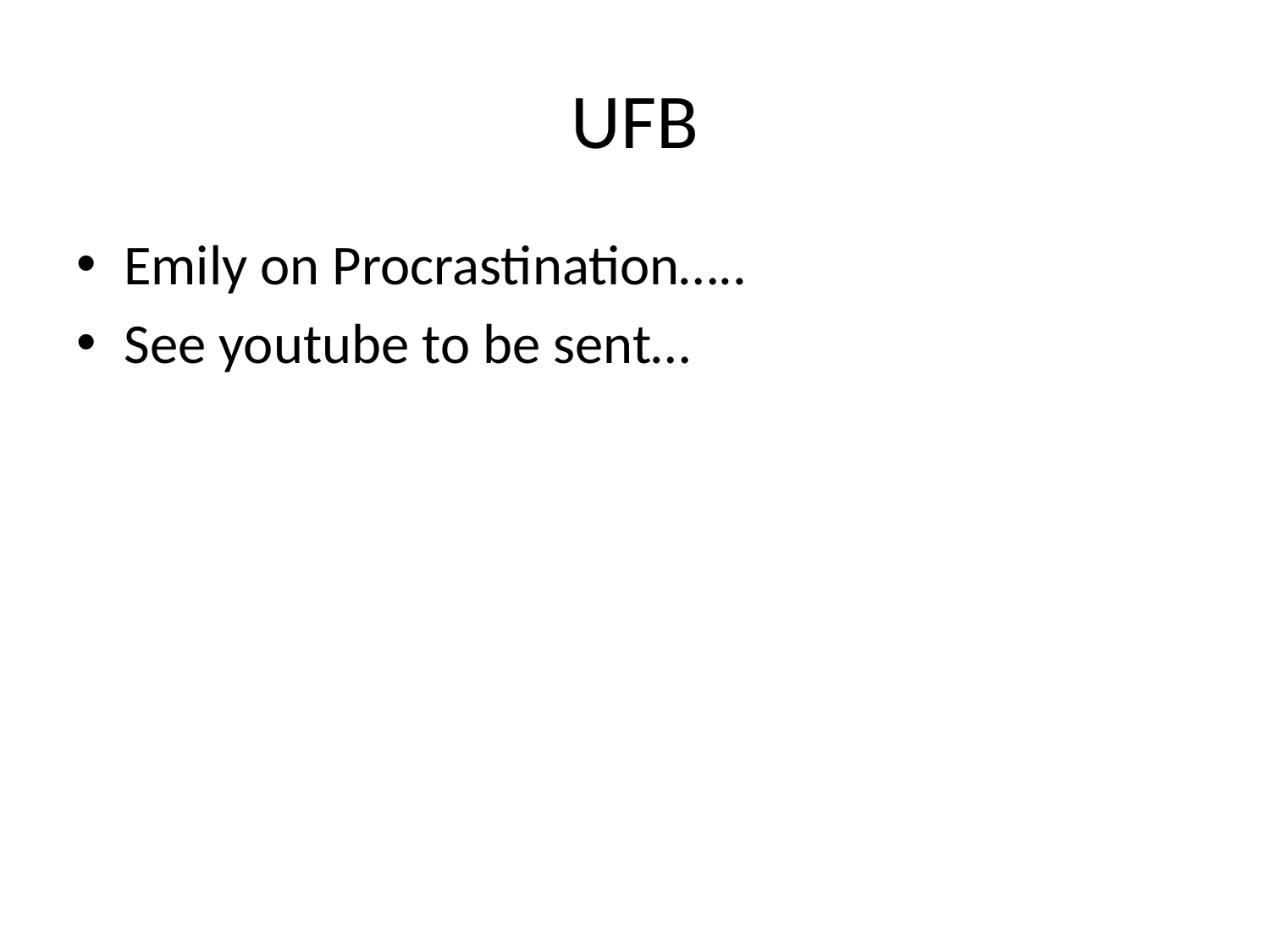

# UFB
Emily on Procrastination…..
See youtube to be sent…